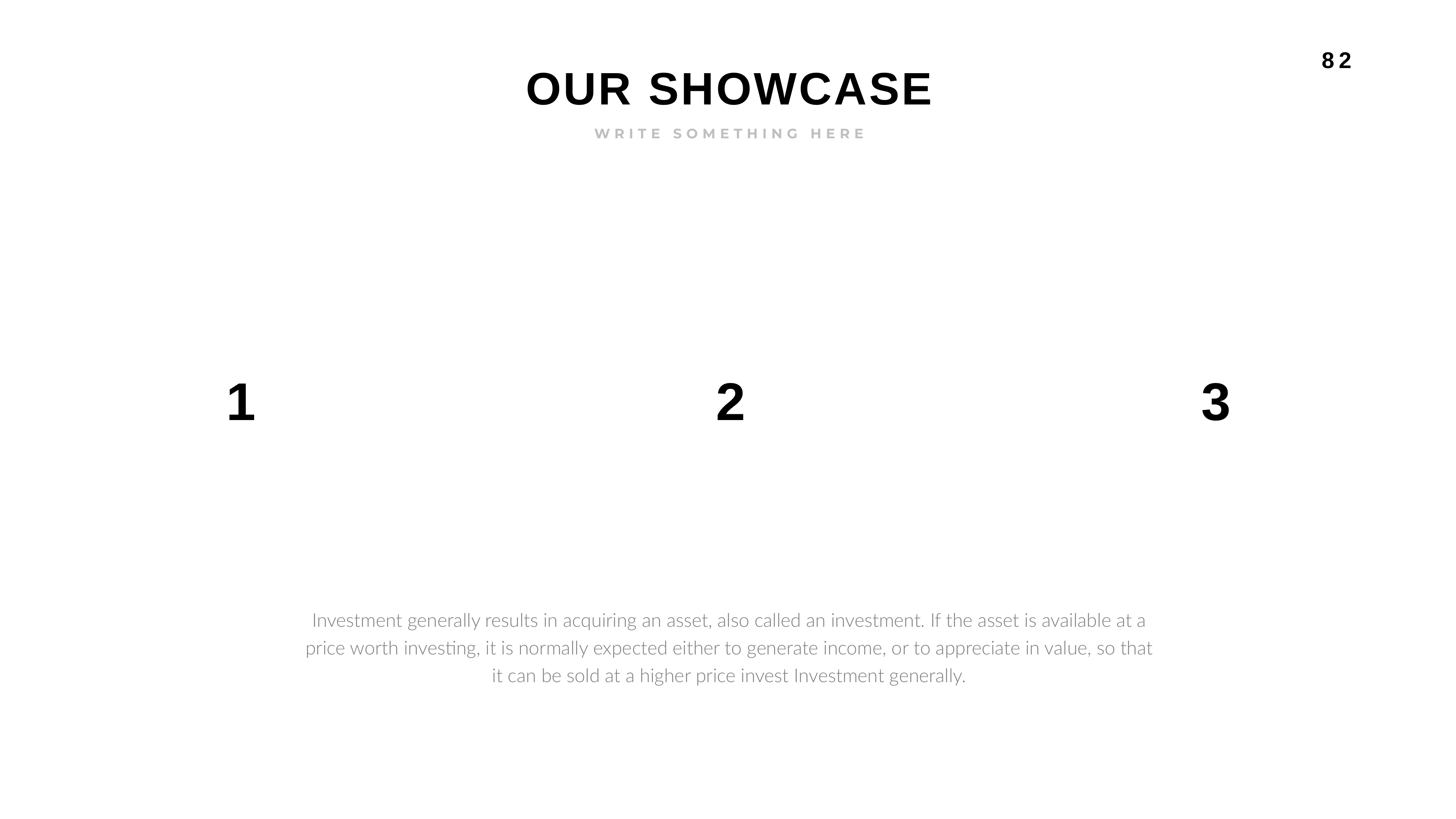

OUR SHOWCASE
WRITE SOMETHING HERE

1
2
3
Investment generally results in acquiring an asset, also called an investment. If the asset is available at a price worth investing, it is normally expected either to generate income, or to appreciate in value, so that it can be sold at a higher price invest Investment generally.